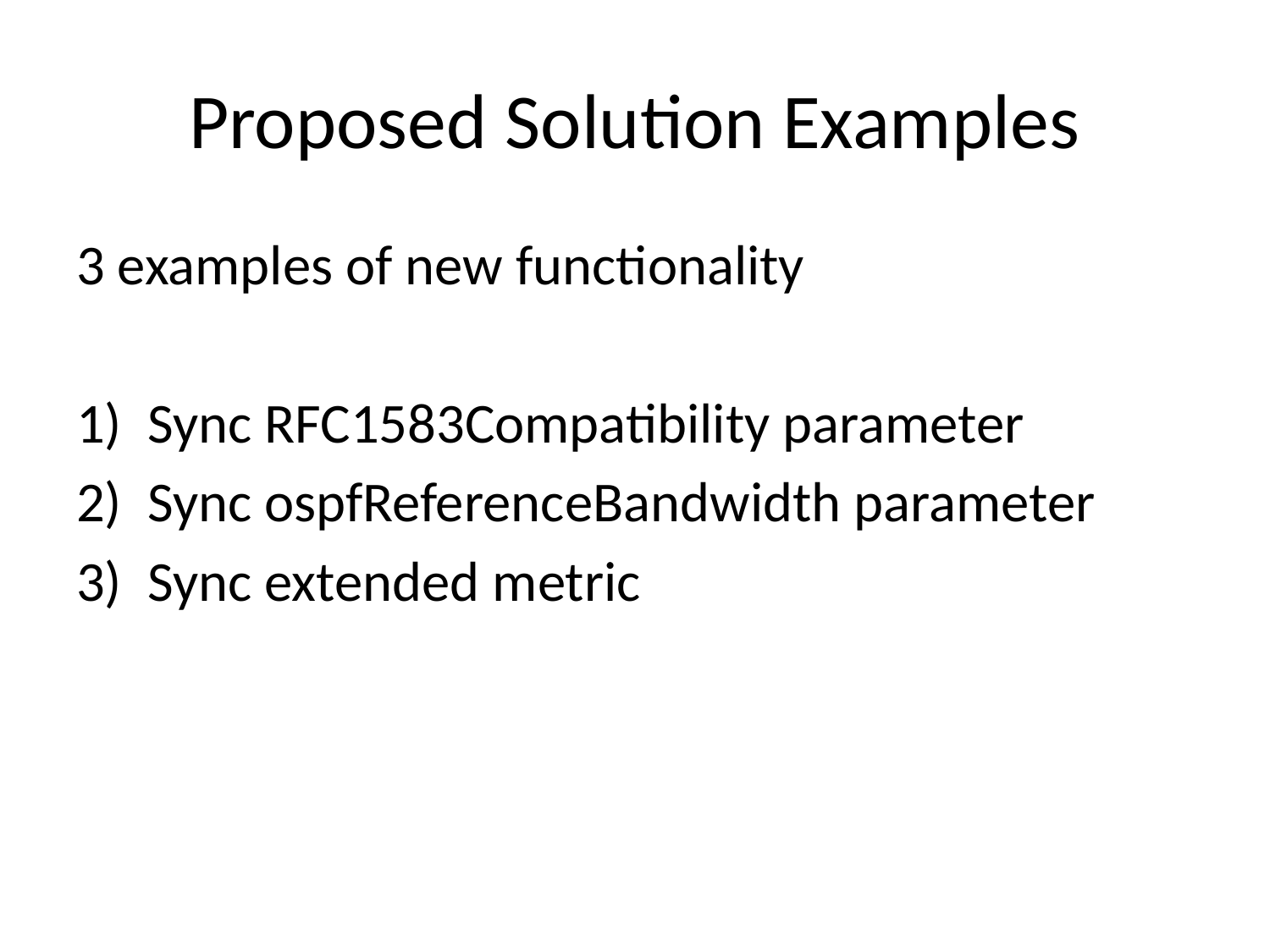

# Proposed Solution Examples
3 examples of new functionality

Sync RFC1583Compatibility parameter
Sync ospfReferenceBandwidth parameter
Sync extended metric